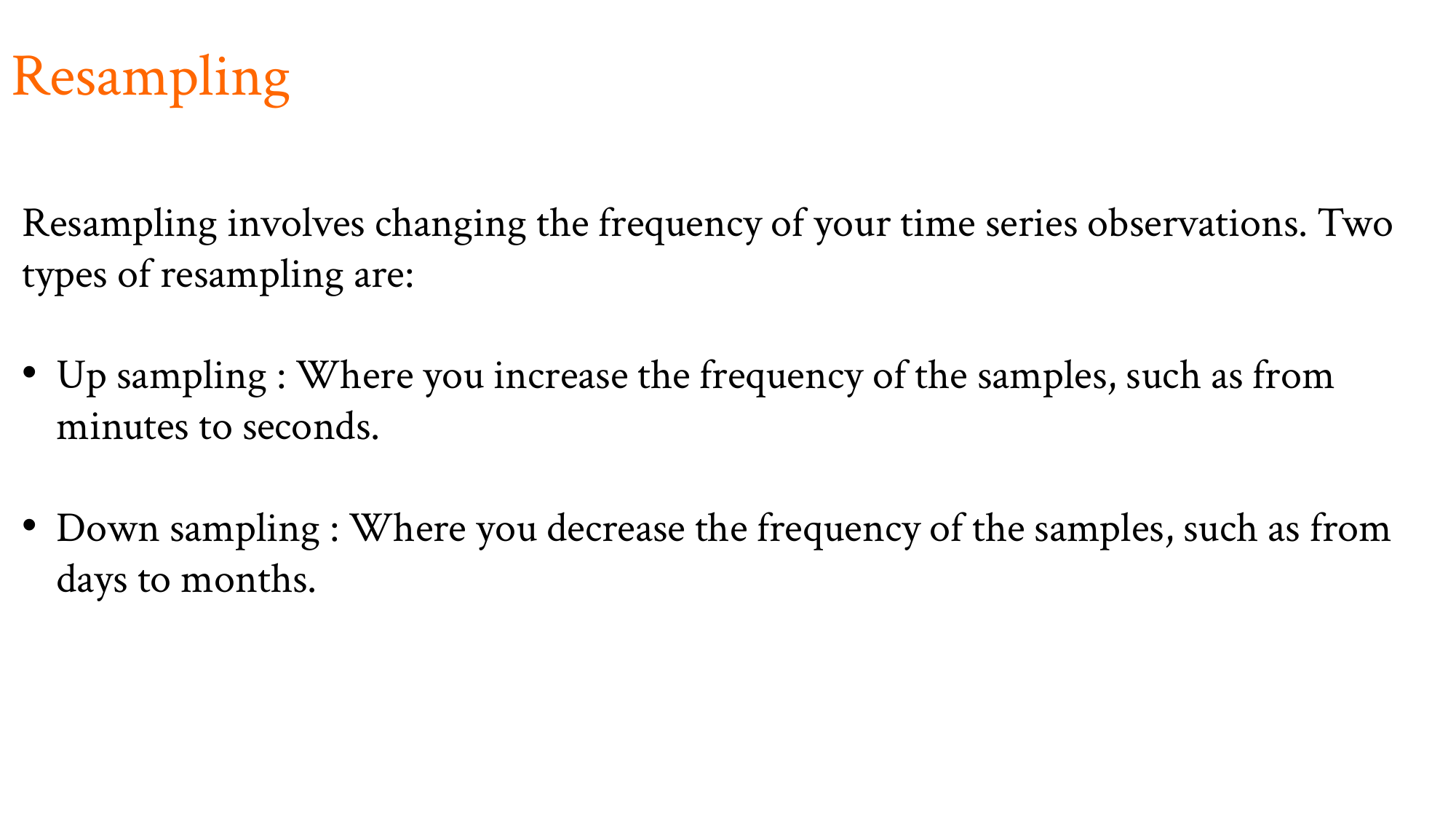

Resampling
Resampling involves changing the frequency of your time series observations. Two types of resampling are:

Up sampling : Where you increase the frequency of the samples, such as from minutes to seconds.

Down sampling : Where you decrease the frequency of the samples, such as from days to months.